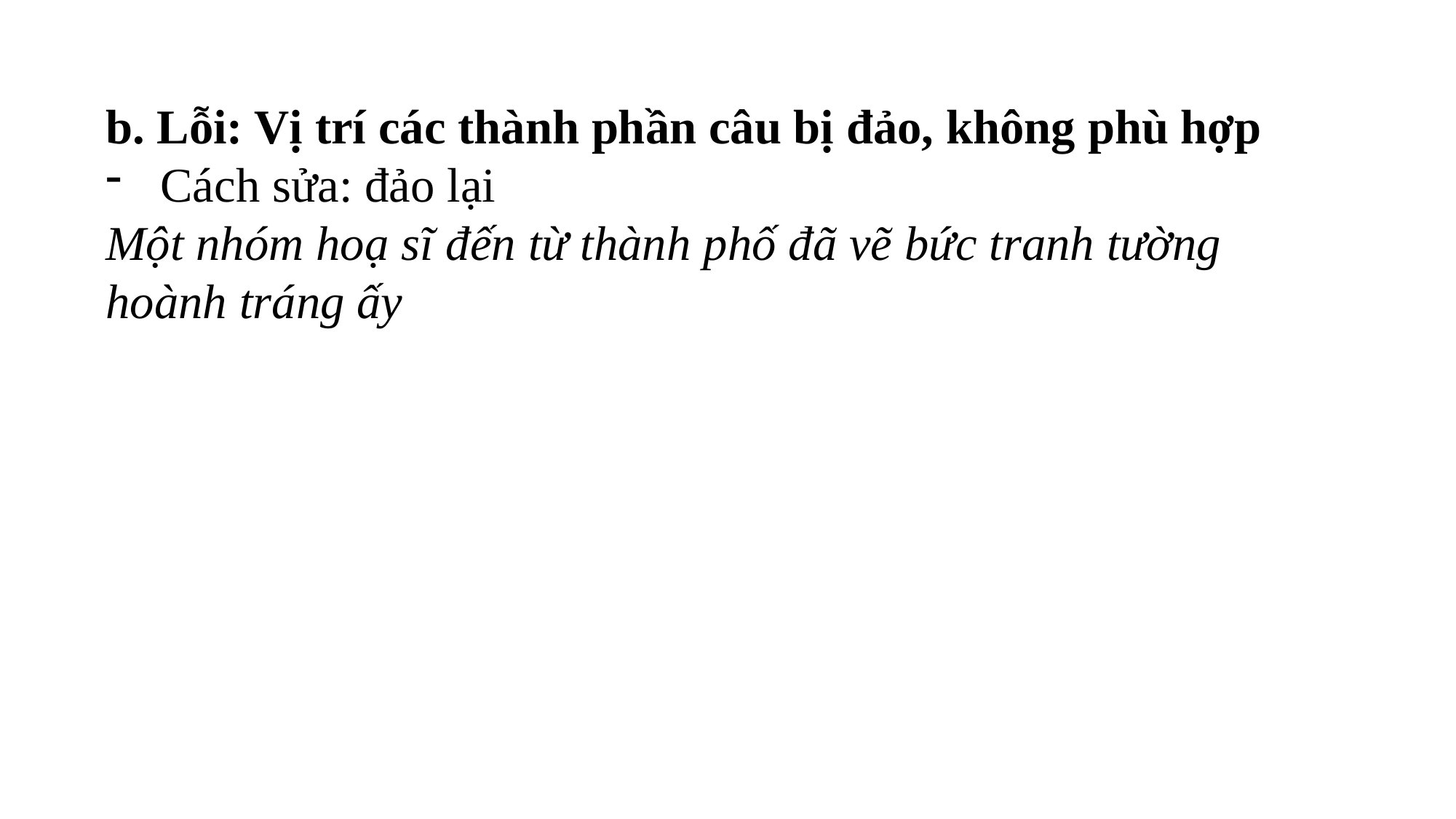

b. Lỗi: Vị trí các thành phần câu bị đảo, không phù hợp
Cách sửa: đảo lại
Một nhóm hoạ sĩ đến từ thành phố đã vẽ bức tranh tường hoành tráng ấy